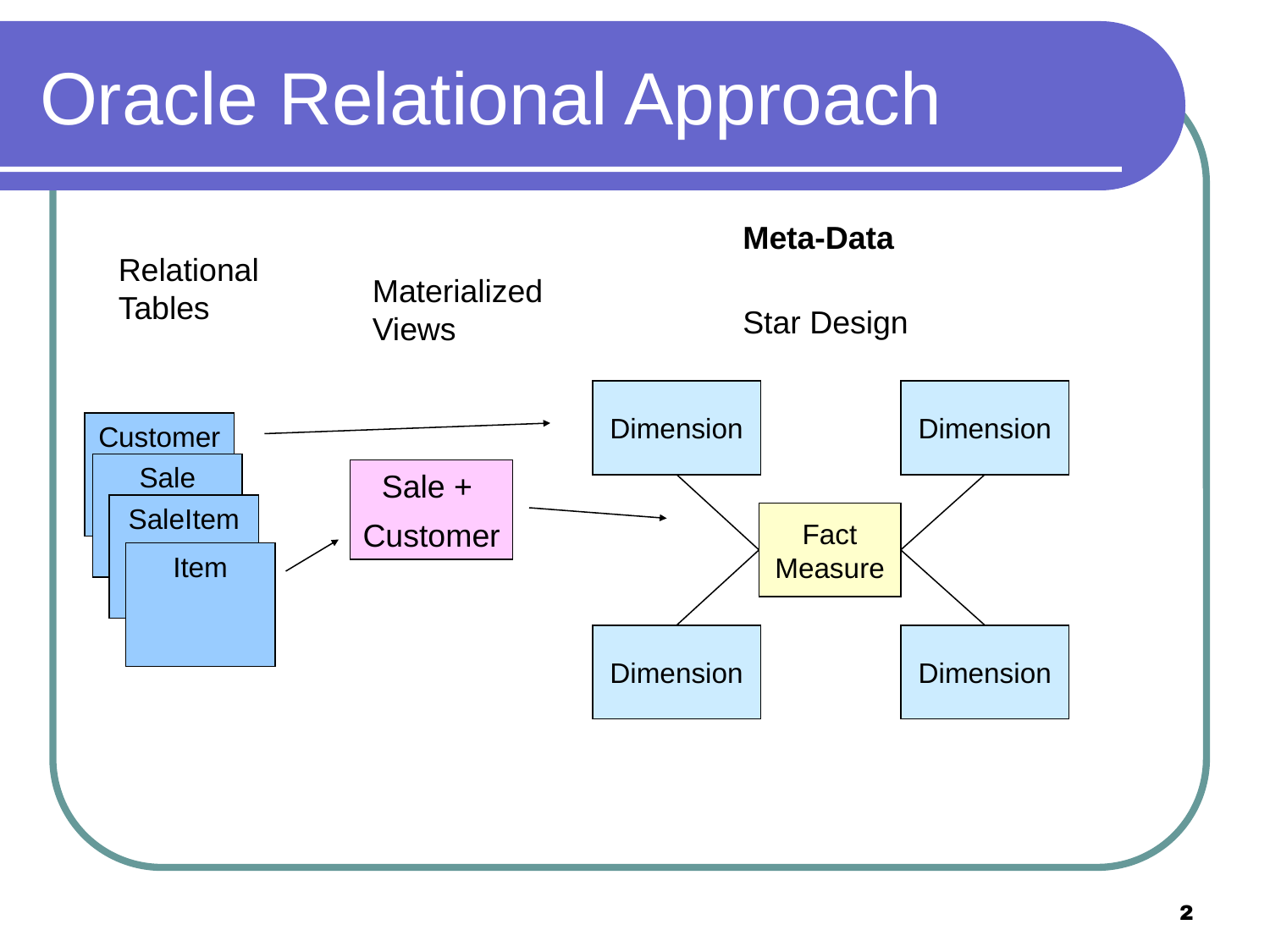

# Oracle Relational Approach
Meta-Data
Relational Tables
Materialized Views
Star Design
Dimension
Dimension
Fact Measure
Dimension
Dimension
Customer
Sale
SaleItem
Item

Sale +
Customer

2